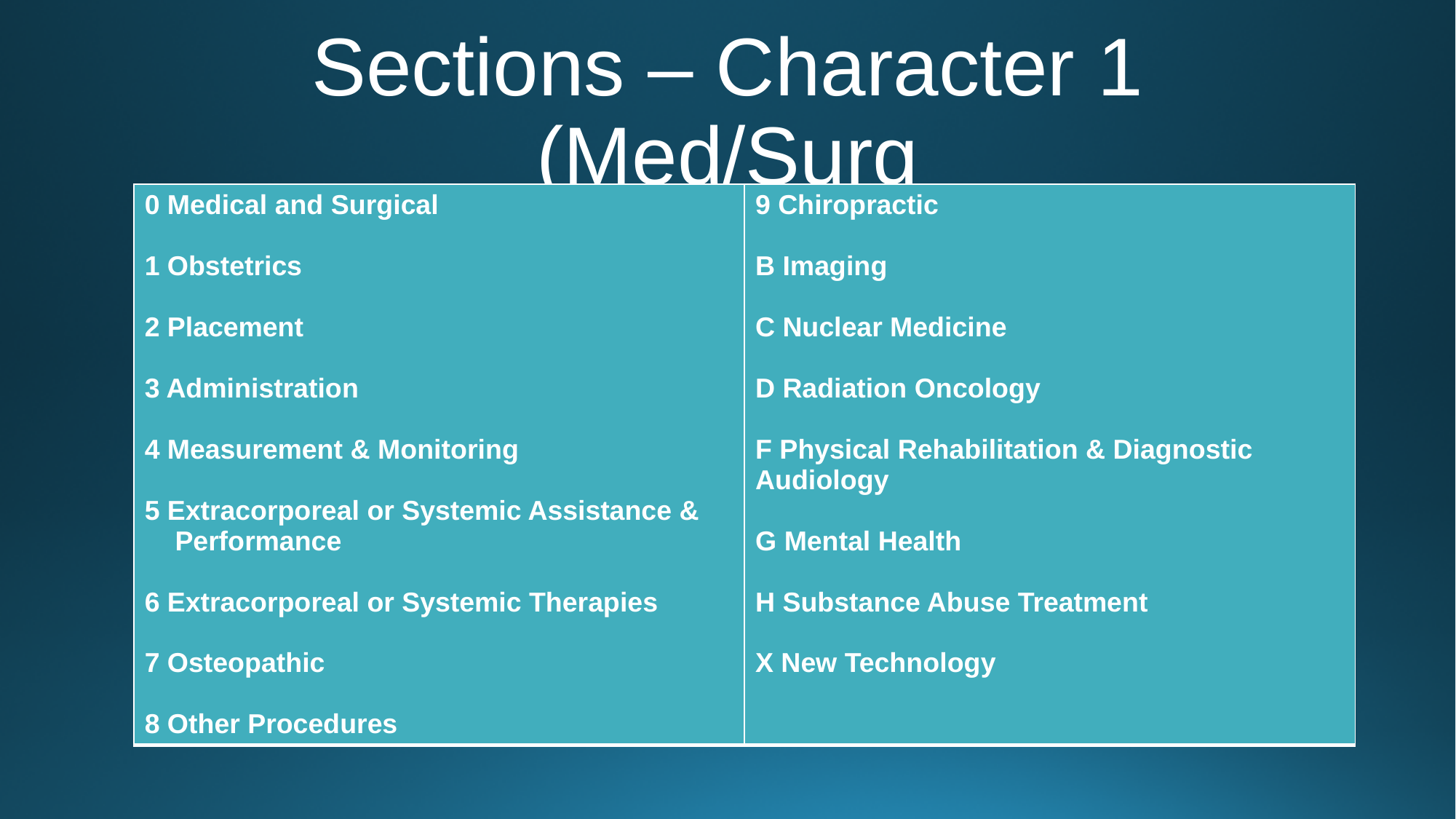

# Sections – Character 1 (Med/Surg
| 0 Medical and Surgical 1 Obstetrics 2 Placement 3 Administration 4 Measurement & Monitoring 5 Extracorporeal or Systemic Assistance & Performance 6 Extracorporeal or Systemic Therapies 7 Osteopathic 8 Other Procedures | 9 Chiropractic B Imaging C Nuclear Medicine D Radiation Oncology F Physical Rehabilitation & Diagnostic Audiology G Mental Health H Substance Abuse Treatment X New Technology |
| --- | --- |